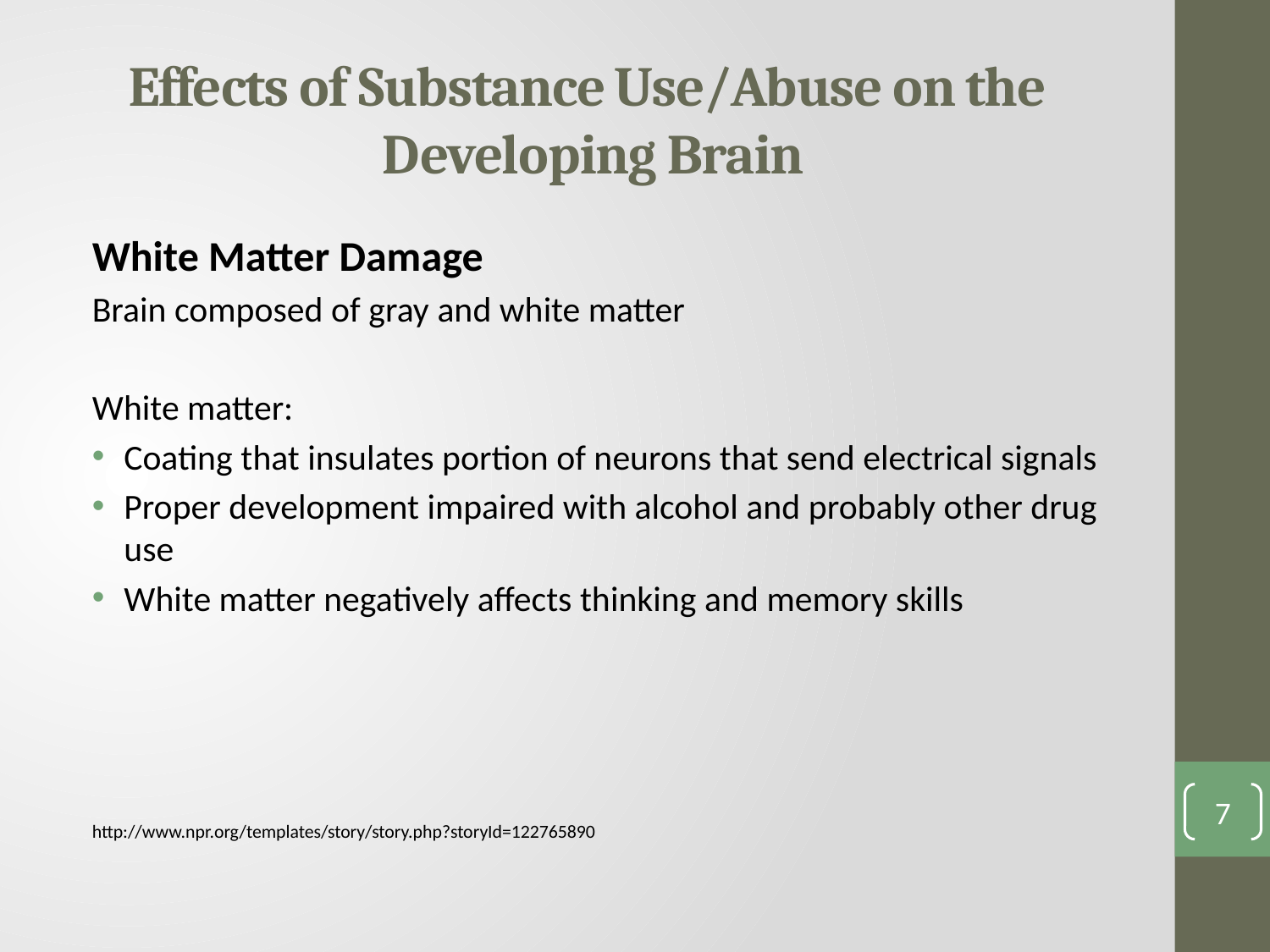

# Effects of Substance Use/Abuse on the Developing Brain
White Matter Damage
Brain composed of gray and white matter

White matter:
Coating that insulates portion of neurons that send electrical signals
Proper development impaired with alcohol and probably other drug use
White matter negatively affects thinking and memory skills

http://www.npr.org/templates/story/story.php?storyId=122765890
7